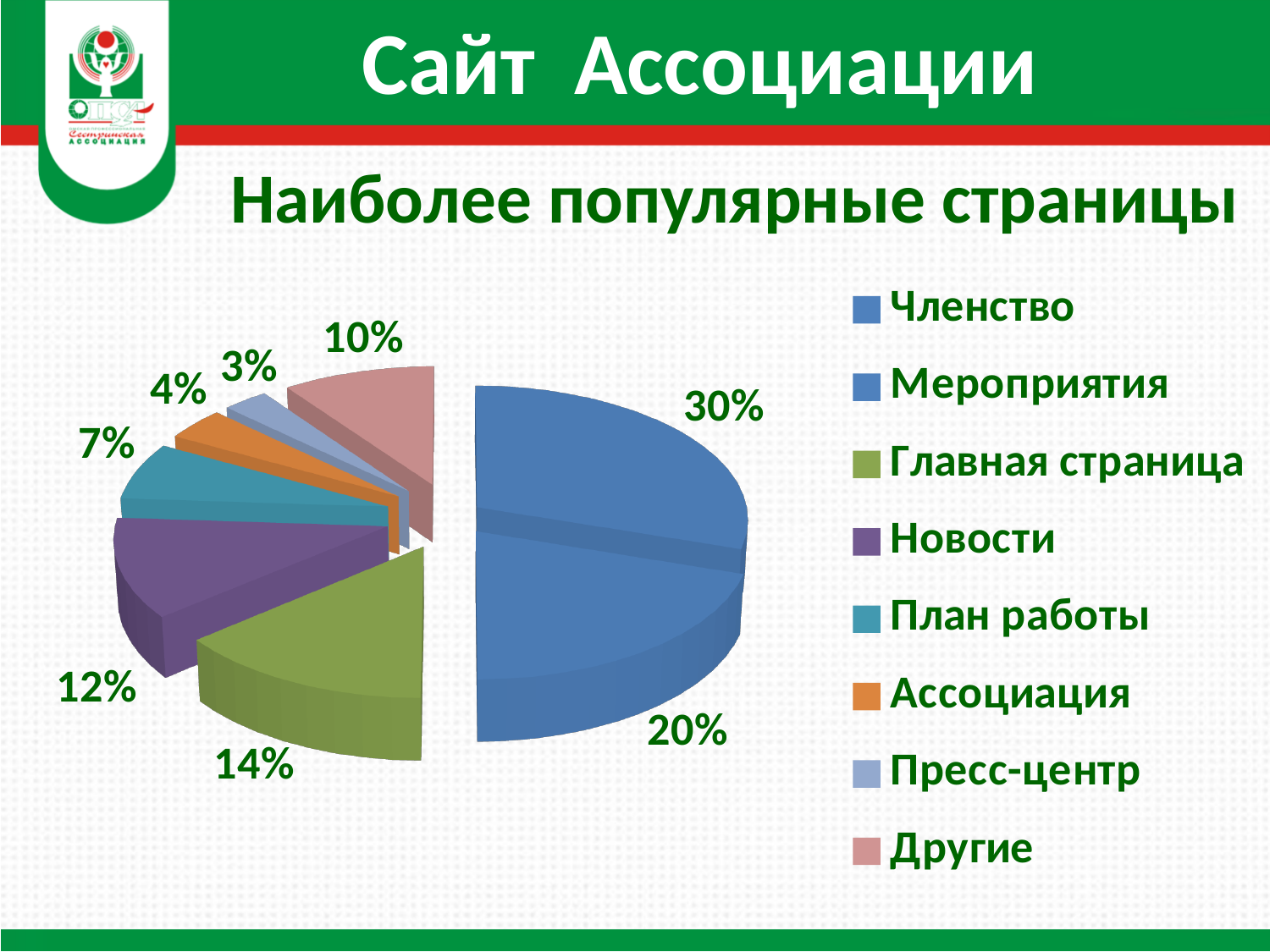

Сайт  Ассоциации
Наиболее популярные страницы

[unsupported chart]